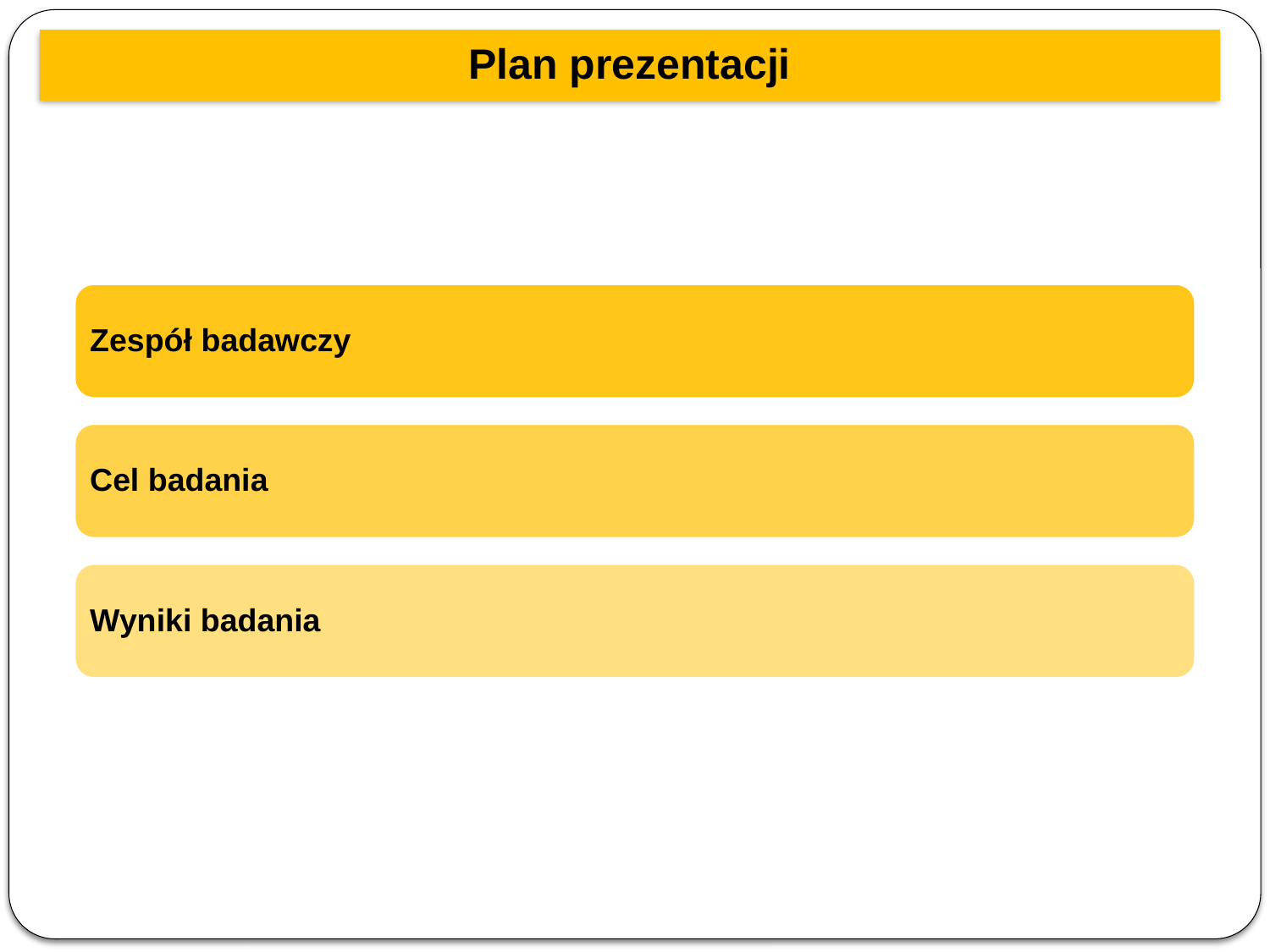

Plan prezentacji
Zespół badawczy
Cel badania
Wyniki badania